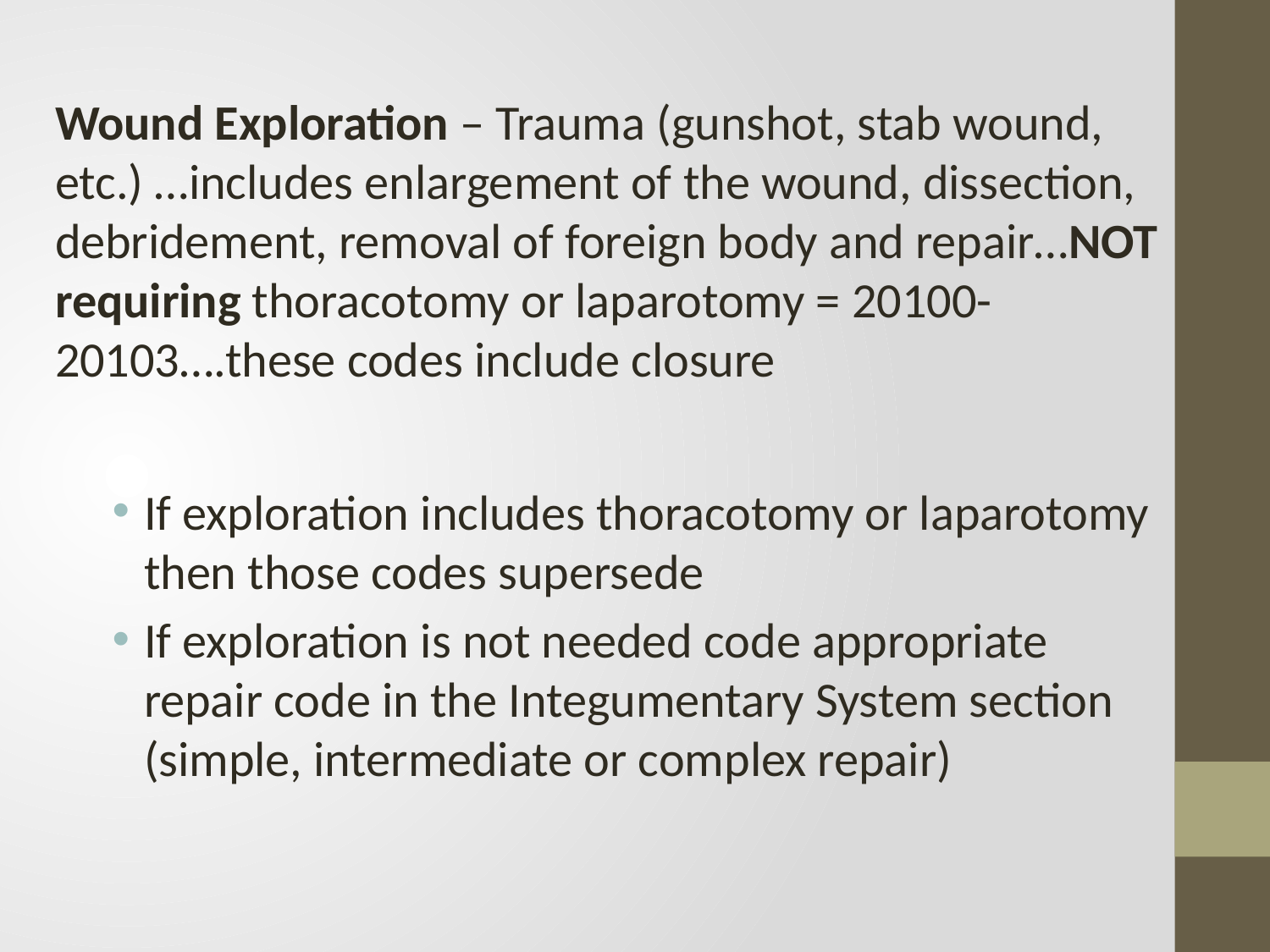

Wound Exploration – Trauma (gunshot, stab wound, etc.) …includes enlargement of the wound, dissection, debridement, removal of foreign body and repair…NOT requiring thoracotomy or laparotomy = 20100-20103….these codes include closure

If exploration includes thoracotomy or laparotomy then those codes supersede
If exploration is not needed code appropriate repair code in the Integumentary System section (simple, intermediate or complex repair)